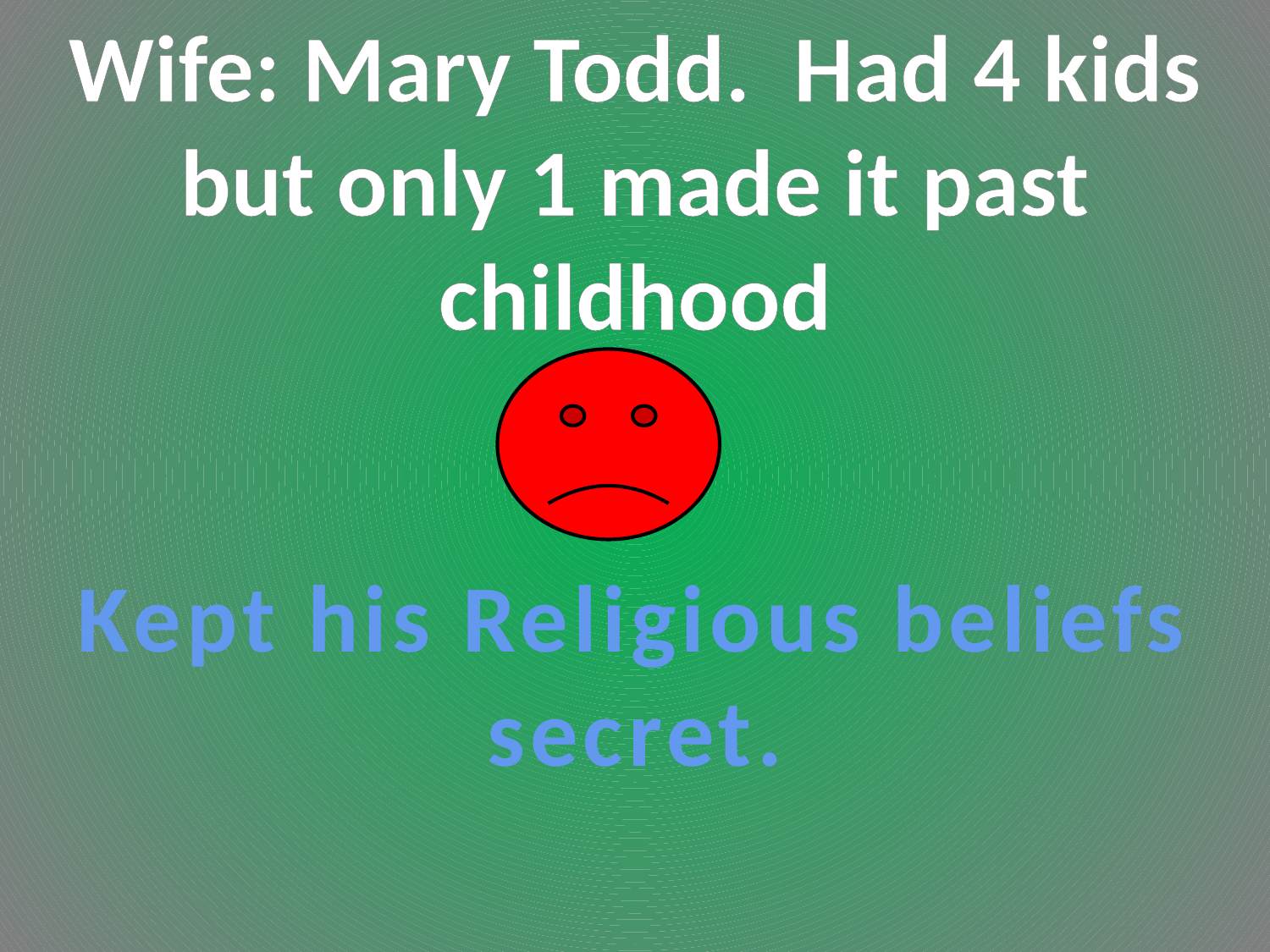

Wife: Mary Todd.  Had 4 kids but only 1 made it past childhood

Kept his Religious beliefs secret.